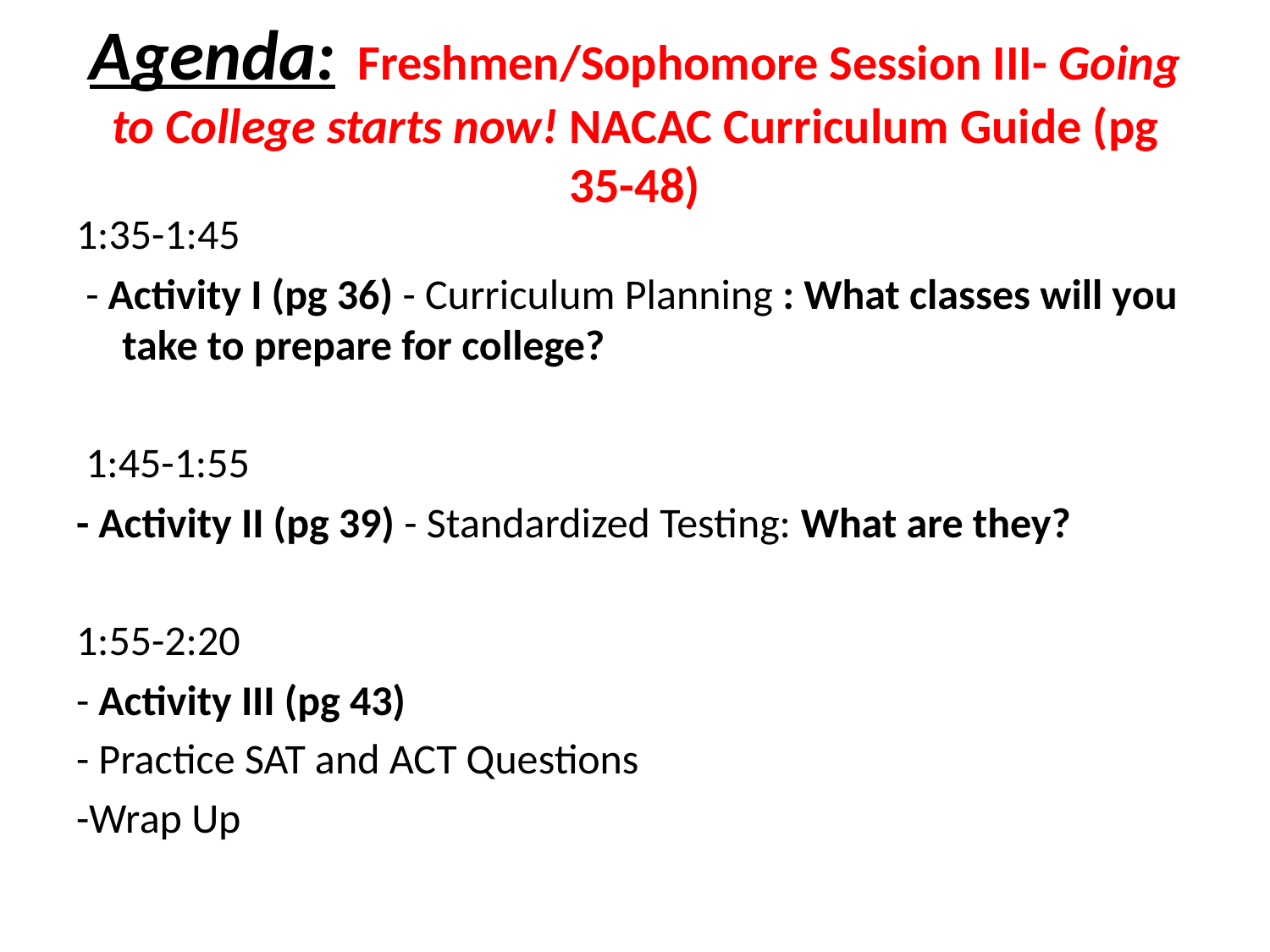

# Agenda:  Freshmen/Sophomore Session III- Going to College starts now! NACAC Curriculum Guide (pg 35-48)
1:35-1:45
 - Activity I (pg 36) - Curriculum Planning : What classes will you take to prepare for college?

 1:45-1:55
- Activity II (pg 39) - Standardized Testing: What are they?

1:55-2:20
- Activity III (pg 43)
- Practice SAT and ACT Questions
-Wrap Up